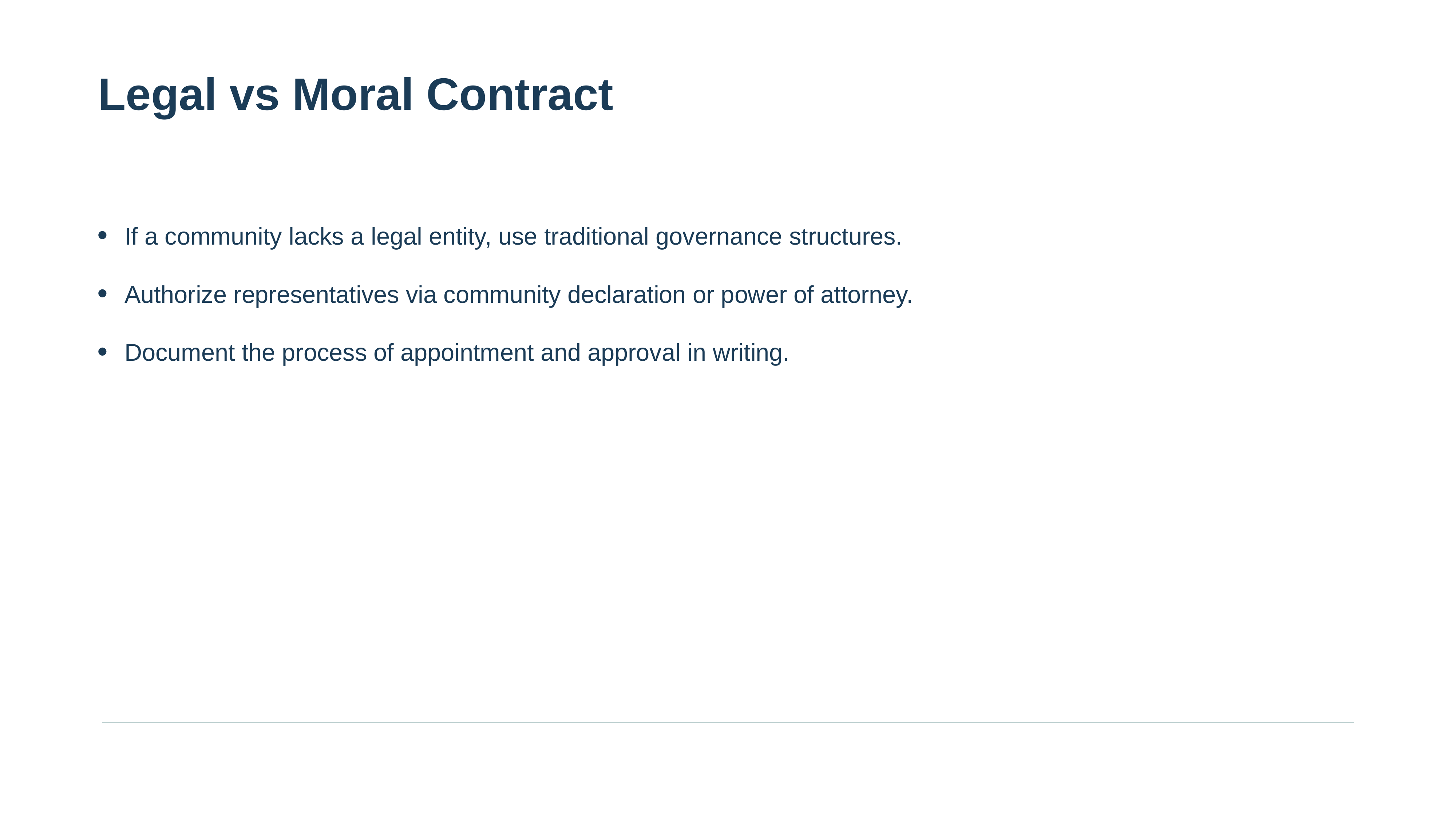

Legal vs Moral Contract
If a community lacks a legal entity, use traditional governance structures.
Authorize representatives via community declaration or power of attorney.
Document the process of appointment and approval in writing.